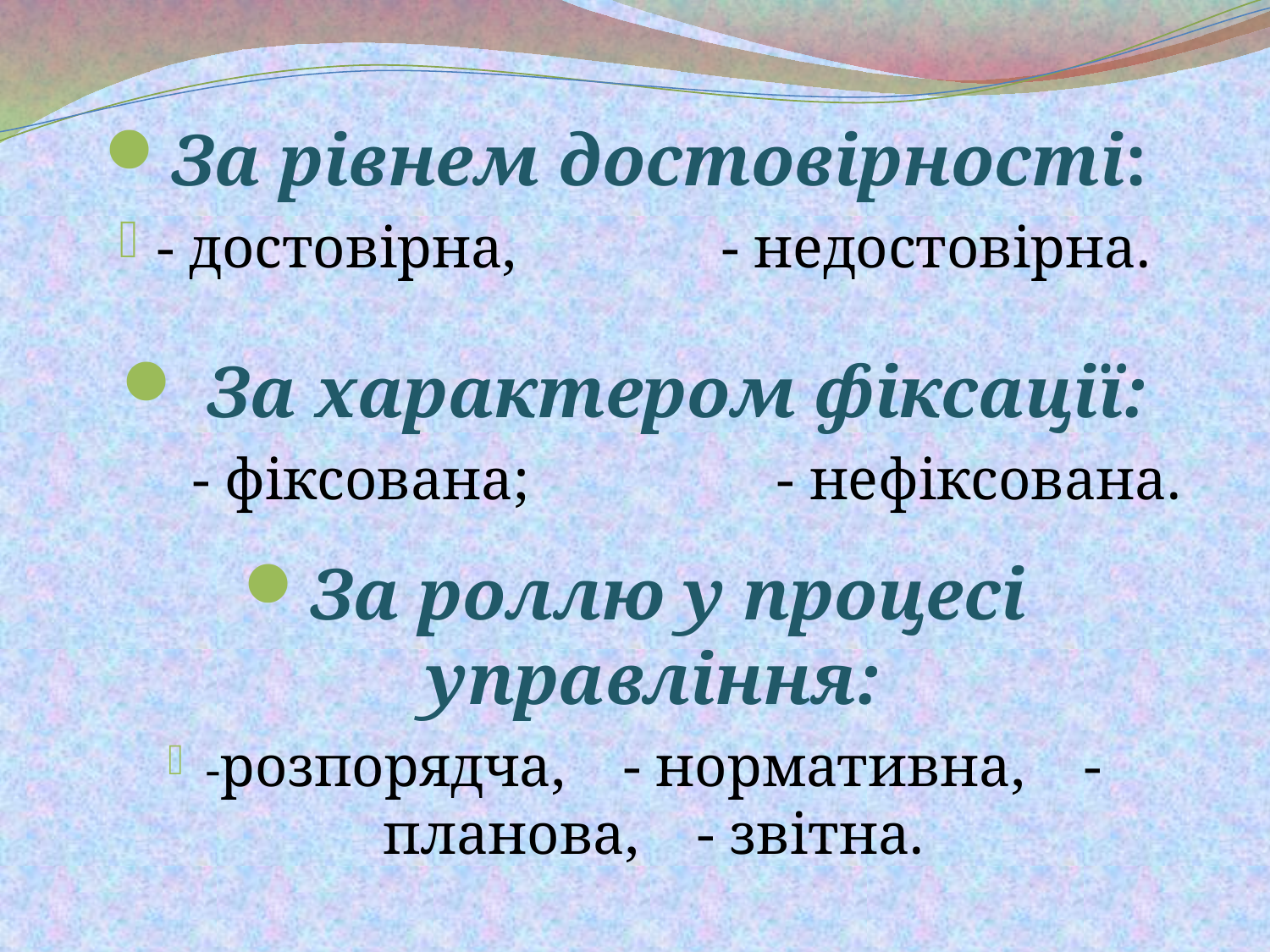

За рівнем достовірності:
- достовірна,              - недостовірна.

 За характером фіксації:
        - фіксована;                 - нефіксована.

За роллю у процесі управління:
-розпорядча,    - нормативна,    - планова,    - звітна.